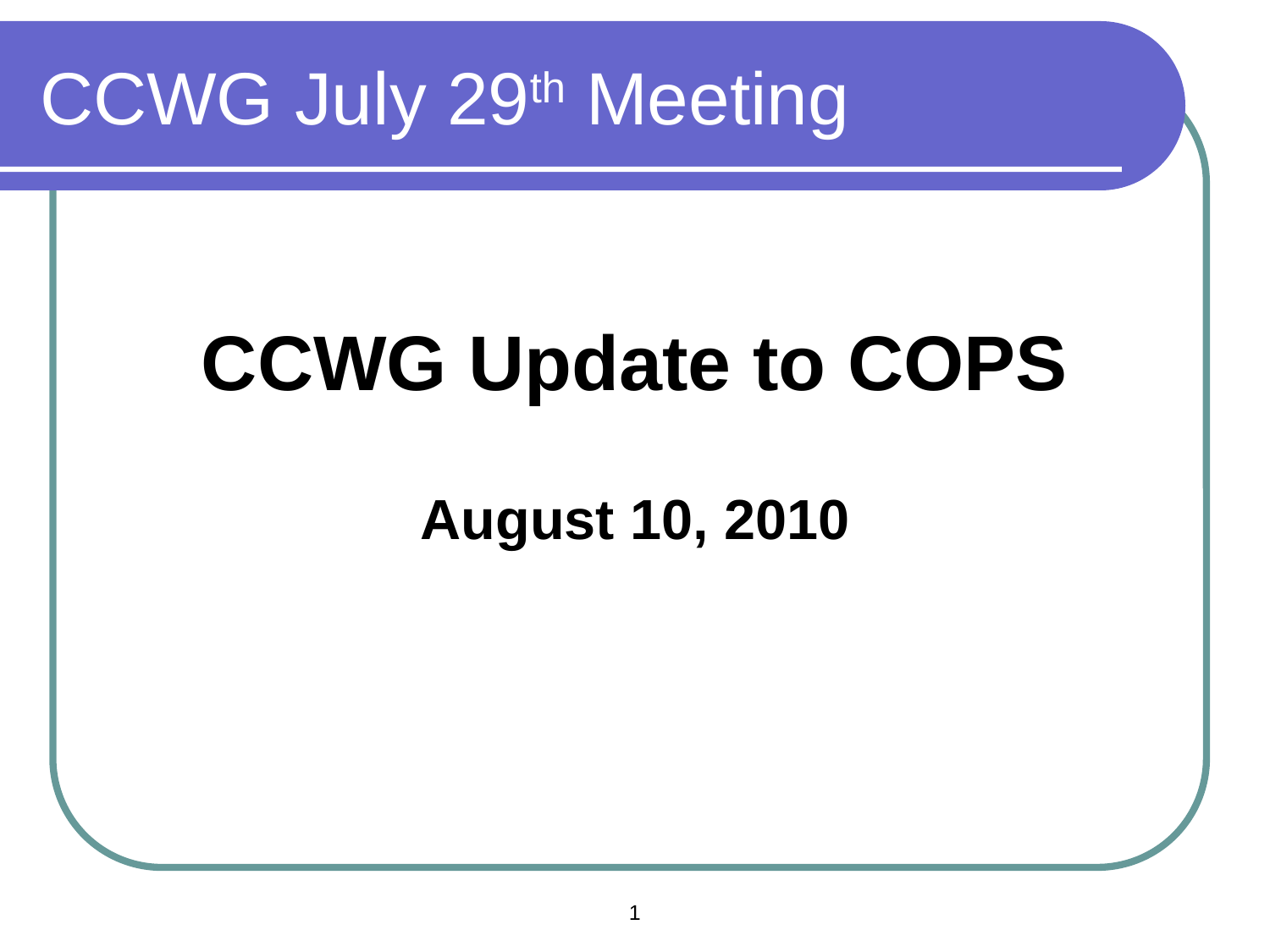

# CCWG July 29th Meeting
CCWG Update to COPS

August 10, 2010
1